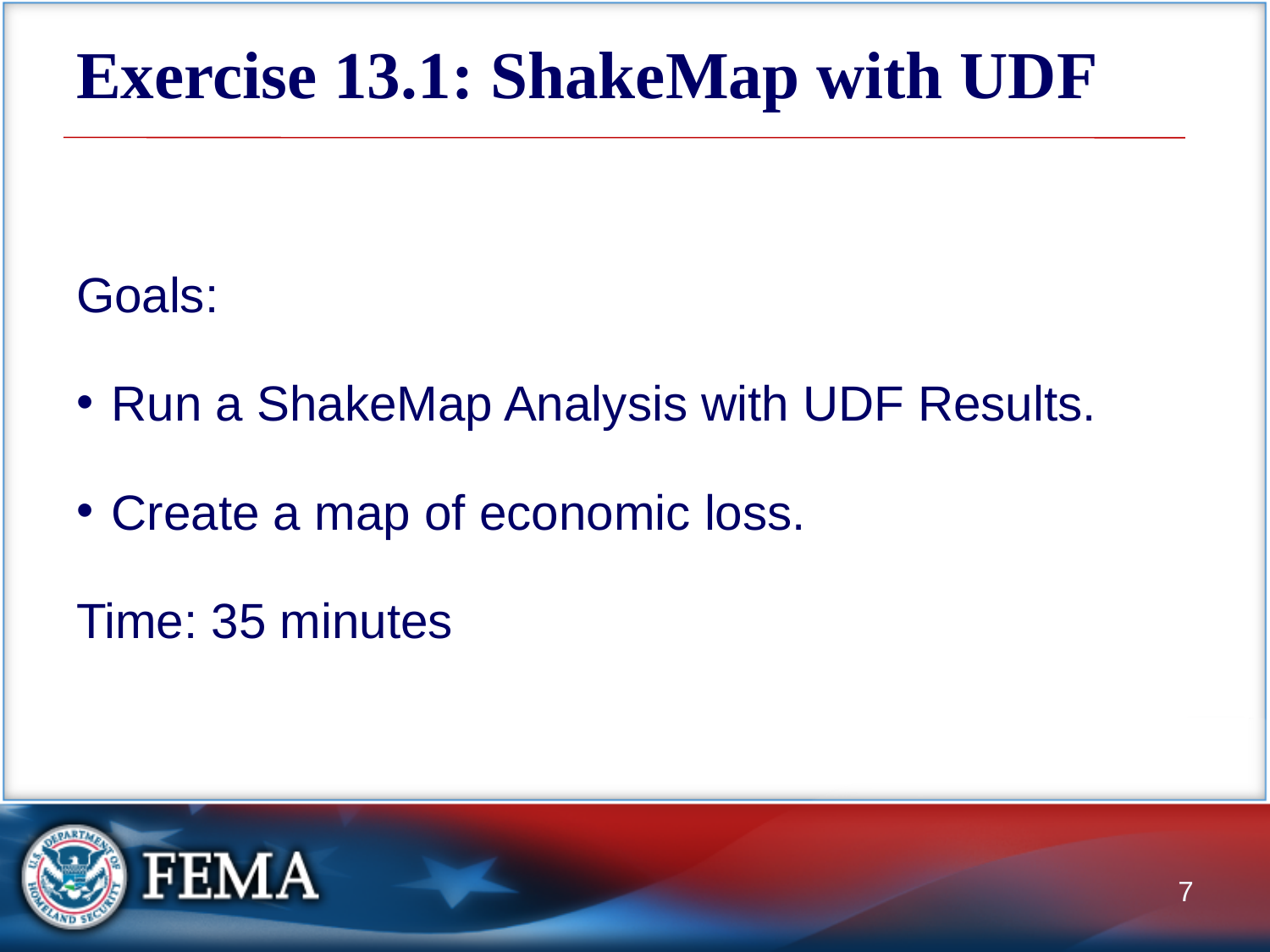

# Exercise 13.1: ShakeMap with UDF

Goals:
Run a ShakeMap Analysis with UDF Results.
Create a map of economic loss.
Time: 35 minutes
7